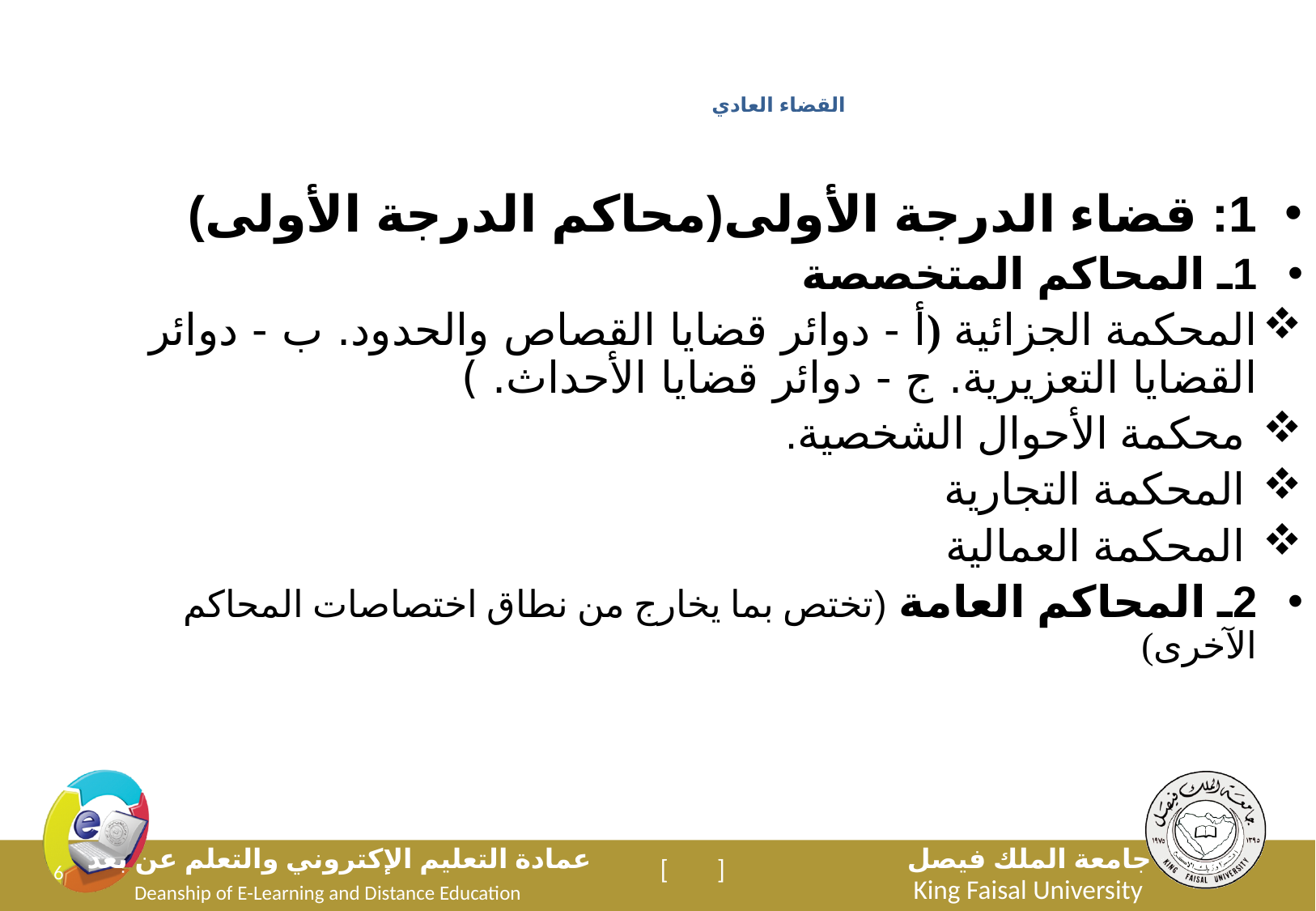

القضاء العادي
1: قضاء الدرجة الأولى(محاكم الدرجة الأولى)
1ـ المحاكم المتخصصة
المحكمة الجزائية (أ - دوائر قضايا القصاص والحدود. ب - دوائر القضايا التعزيرية. ج - دوائر قضايا الأحداث. )
 محكمة الأحوال الشخصية.
 المحكمة التجارية
 المحكمة العمالية
2ـ المحاكم العامة (تختص بما يخارج من نطاق اختصاصات المحاكم الآخرى)

6